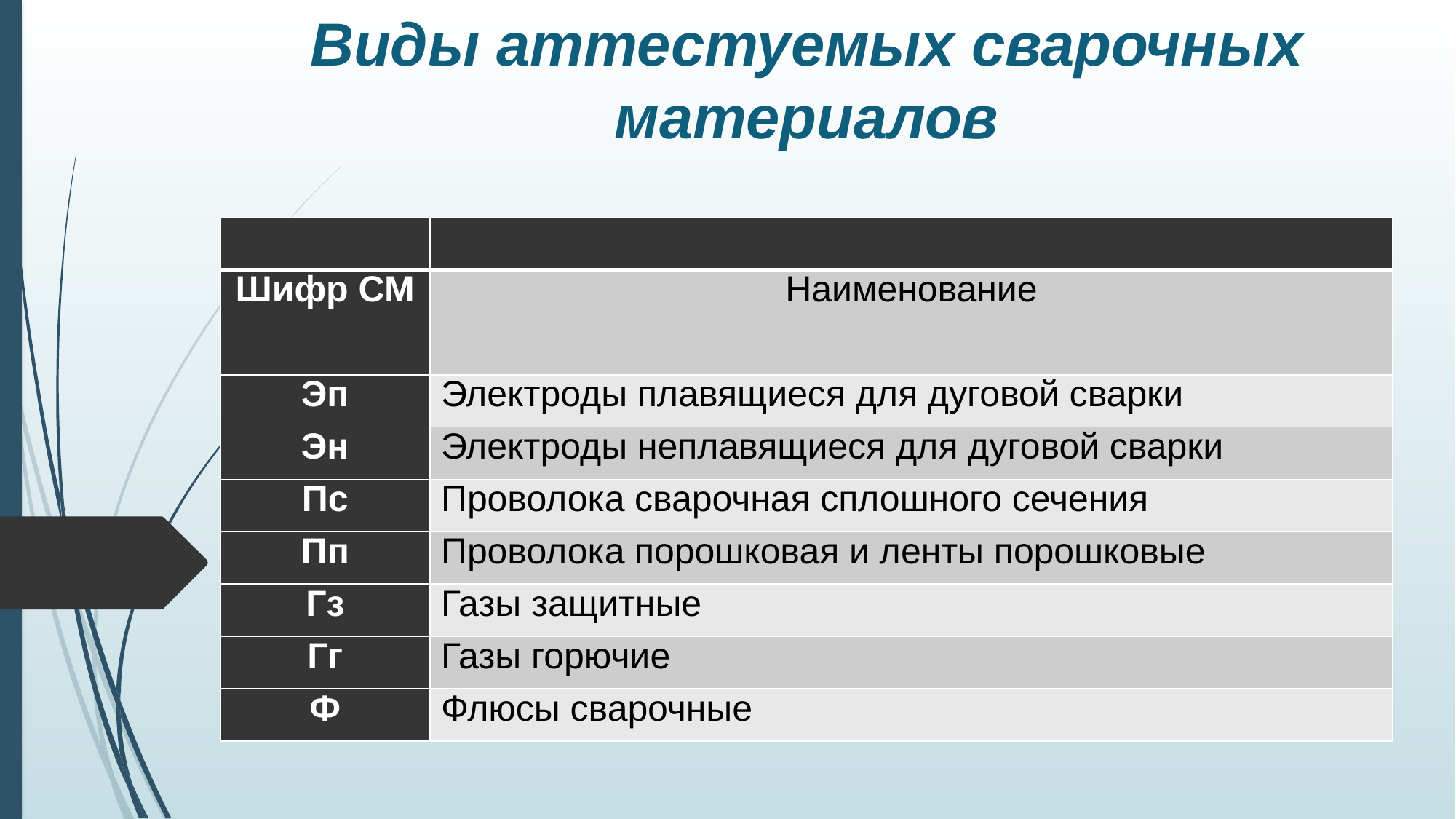

Виды аттестуемых сварочных материалов
|  |  |
| --- | --- |
| Шифр СМ | Наименование |
| Эп | Электроды плавящиеся для дуговой сварки |
| Эн | Электроды неплавящиеся для дуговой сварки |
| Пс | Проволока сварочная сплошного сечения |
| Пп | Проволока порошковая и ленты порошковые |
| Гз | Газы защитные |
| Гг | Газы горючие |
| Ф | Флюсы сварочные |